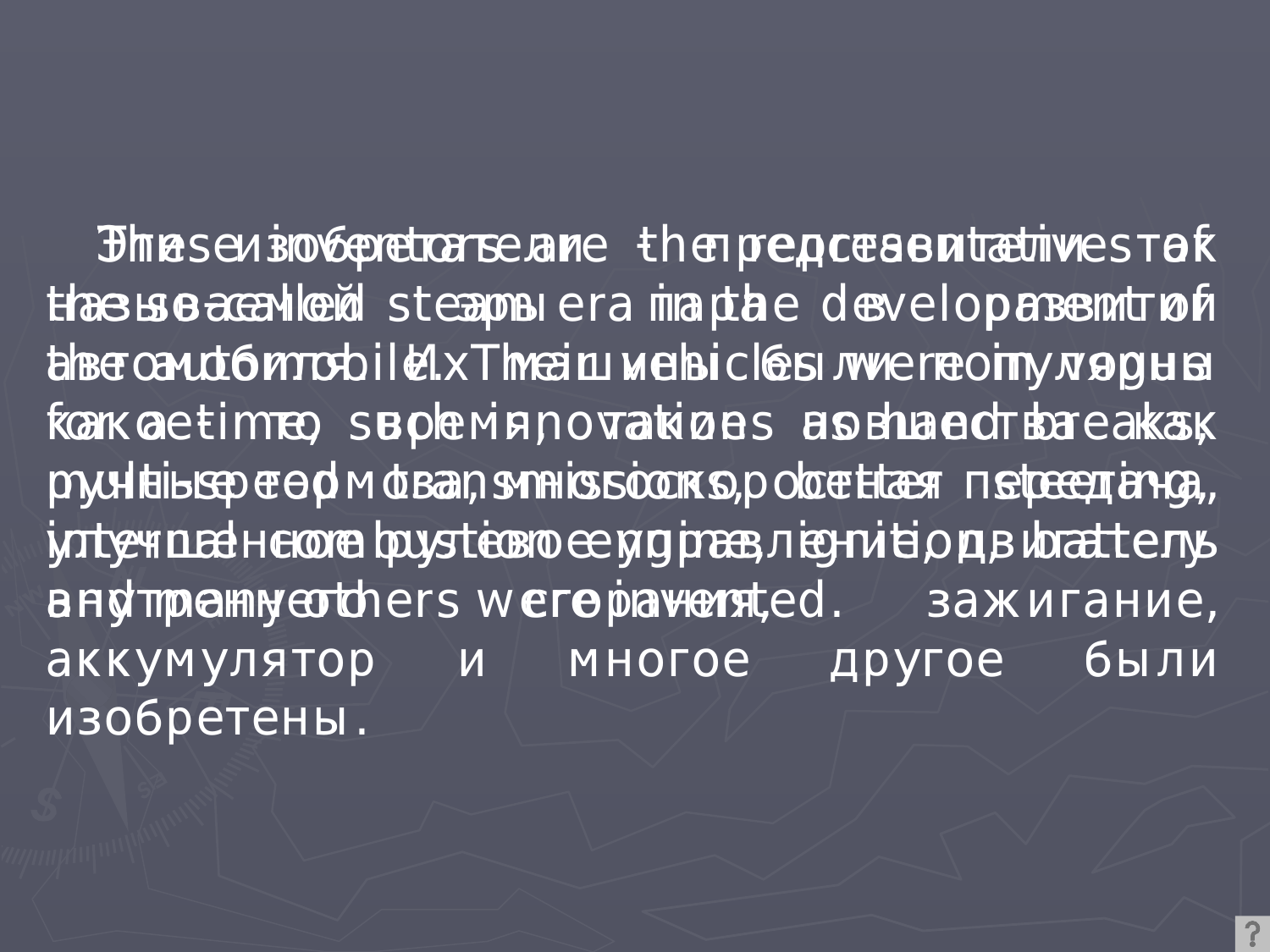

These inventors are the representatives of the so-called steam era in the development of the automobile. Their vehicles were in vogue for a time, such innovations as hand breaks, multi-speed transmissions, better steering, internal combustion engine, ignition, battery and many others were invented.
Эти изобретатели - представители так называемой эры пара в развитии автомобиля. Их машины были популярны какое- то время, такие новшества как ручные тормоза, многоскоростная передача, улучшенное рулевое управление, двигатель внутреннего сгорания, зажигание, аккумулятор и многое другое были изобретены.